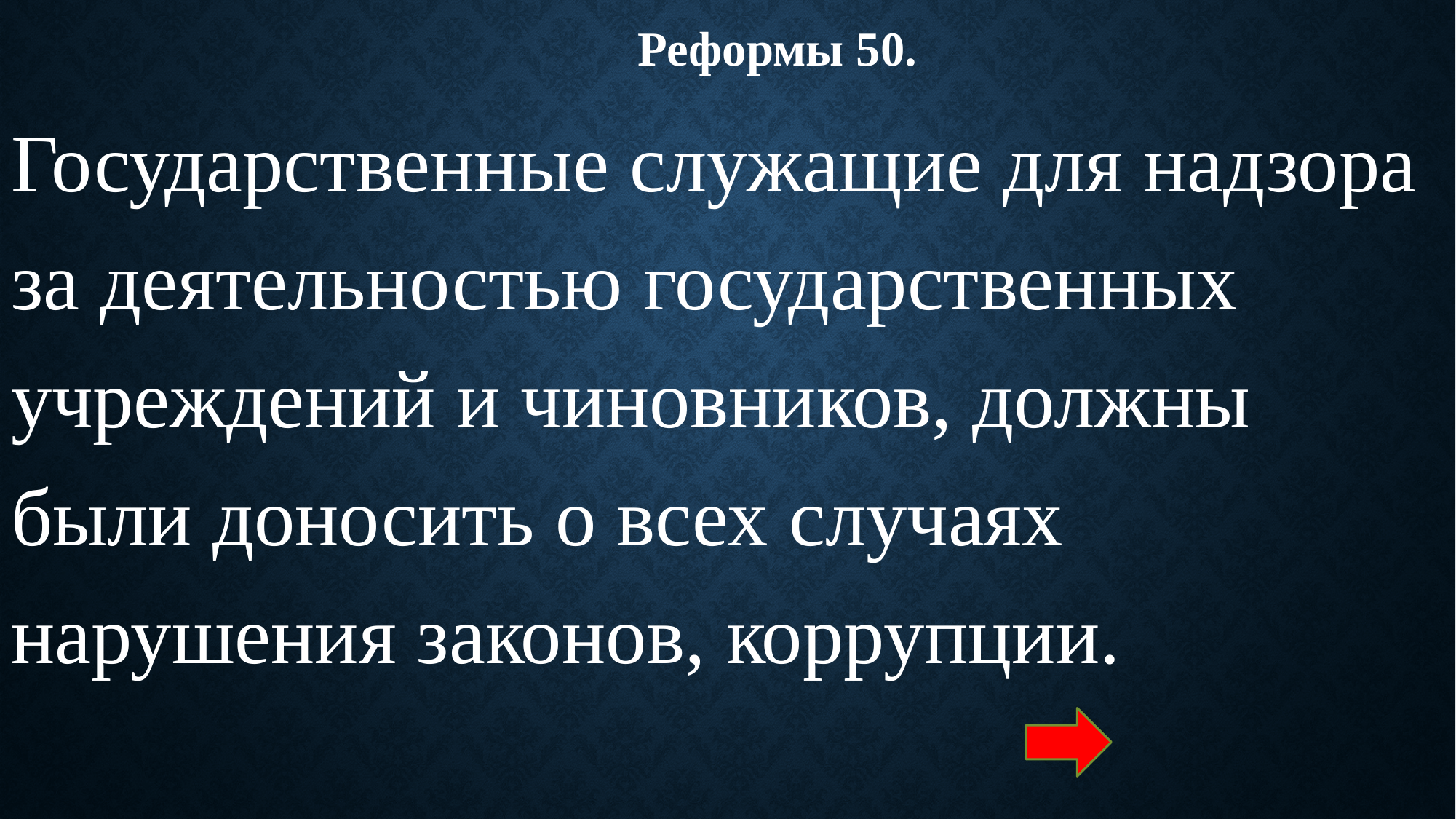

Реформы 50.
Государственные служащие для надзора за деятельностью государственных учреждений и чиновников, должны были доносить о всех случаях нарушения законов, коррупции.